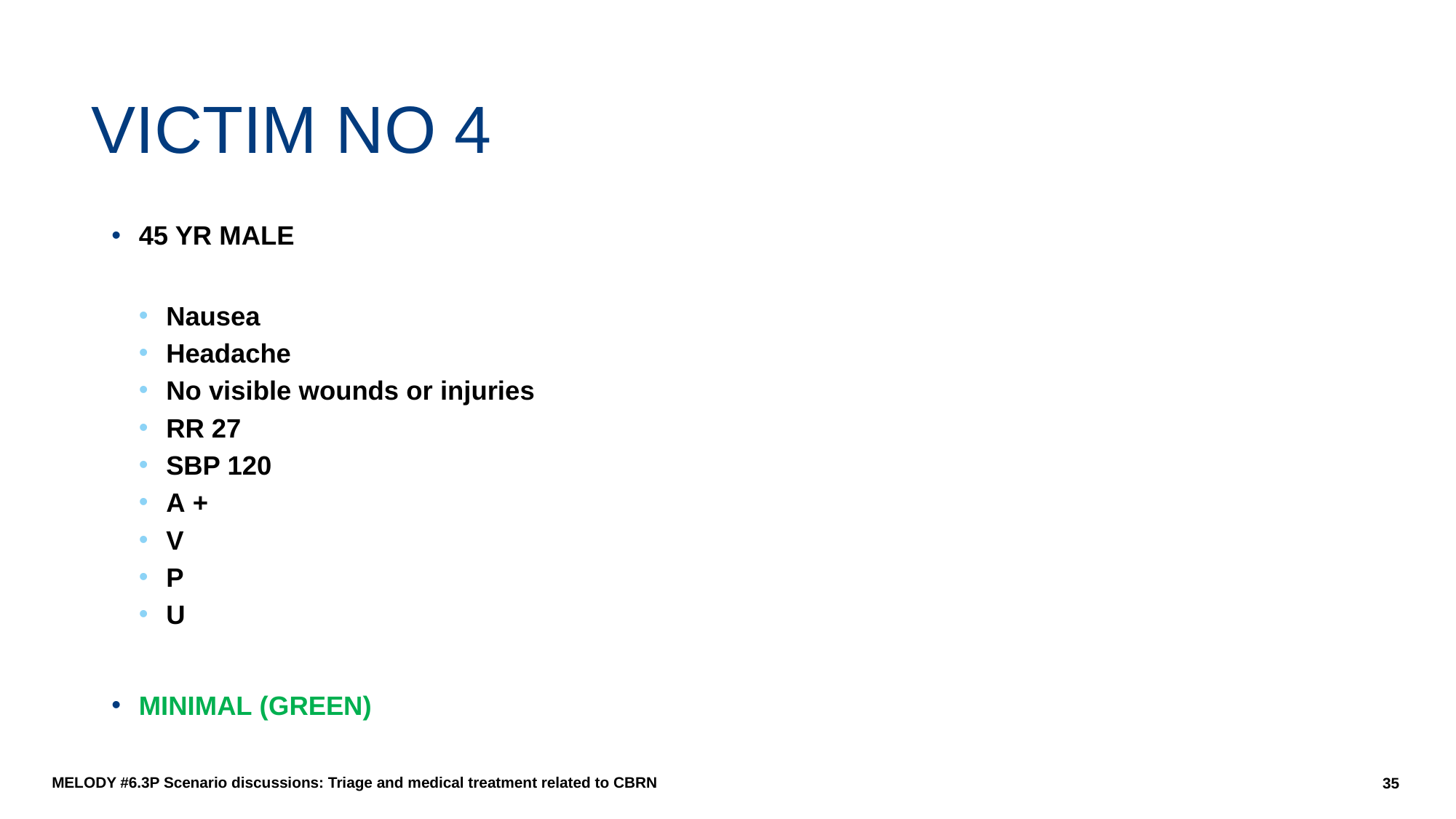

# VICTIM NO 4
45 YR MALE

Nausea
Headache
No visible wounds or injuries
RR 27
SBP 120
A +
V
P
U

MINIMAL (GREEN)

MELODY #6.3P Scenario discussions: Triage and medical treatment related to CBRN
35